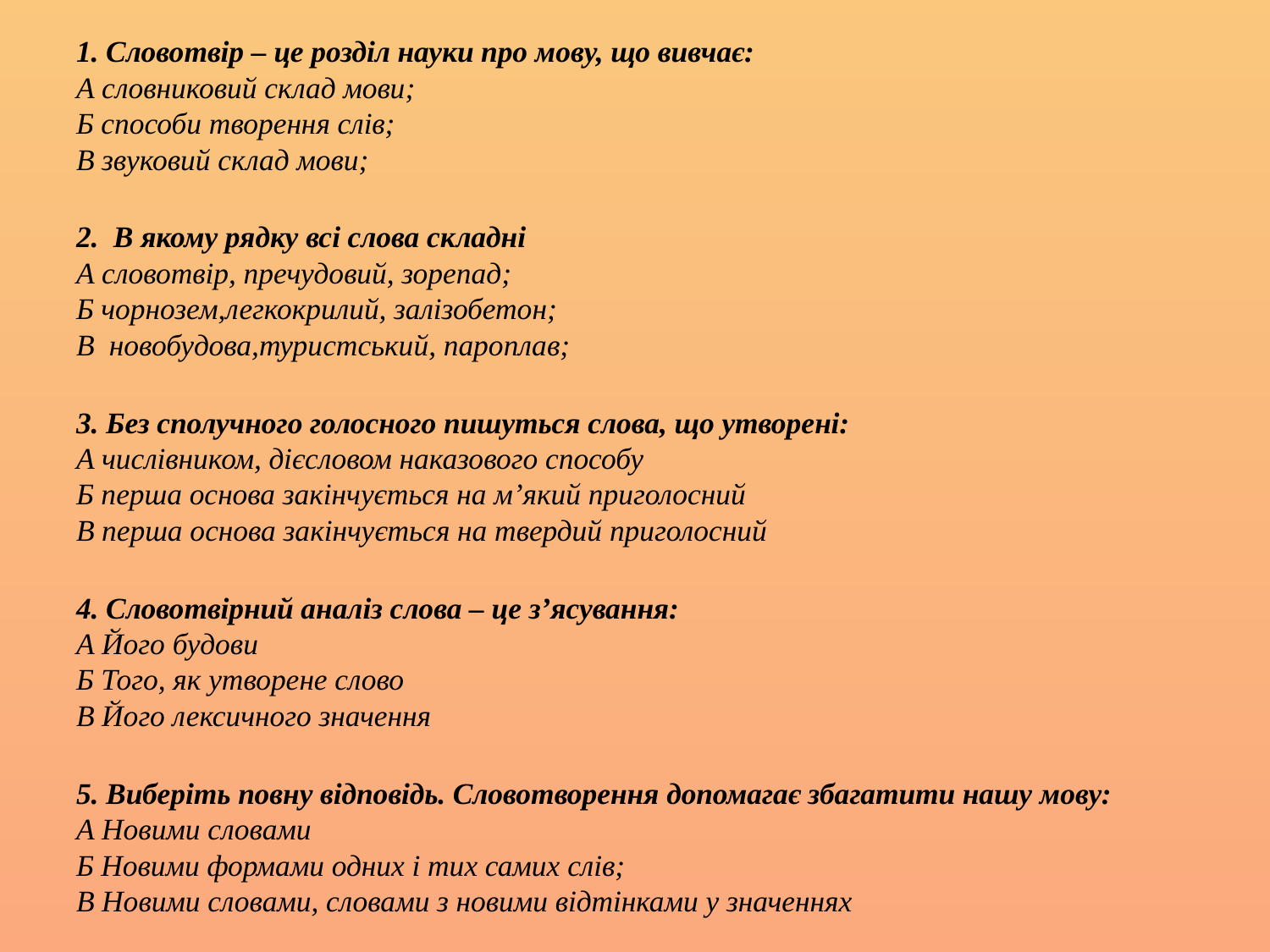

1. Словотвір – це розділ науки про мову, що вивчає:
А словниковий склад мови;
Б способи творення слів;
В звуковий склад мови;
2.  В якому рядку всі слова складні
А словотвір, пречудовий, зорепад;
Б чорнозем,легкокрилий, залізобетон;
В  новобудова,туристський, пароплав;
3. Без сполучного голосного пишуться слова, що утворені:
А числівником, дієсловом наказового способу
Б перша основа закінчується на м’який приголосний
В перша основа закінчується на твердий приголосний
4. Словотвірний аналіз слова – це з’ясування:
А Його будови
Б Того, як утворене слово
В Його лексичного значення
5. Виберіть повну відповідь. Словотворення допомагає збагатити нашу мову:
А Новими словами
Б Новими формами одних і тих самих слів;
В Новими словами, словами з новими відтінками у значеннях